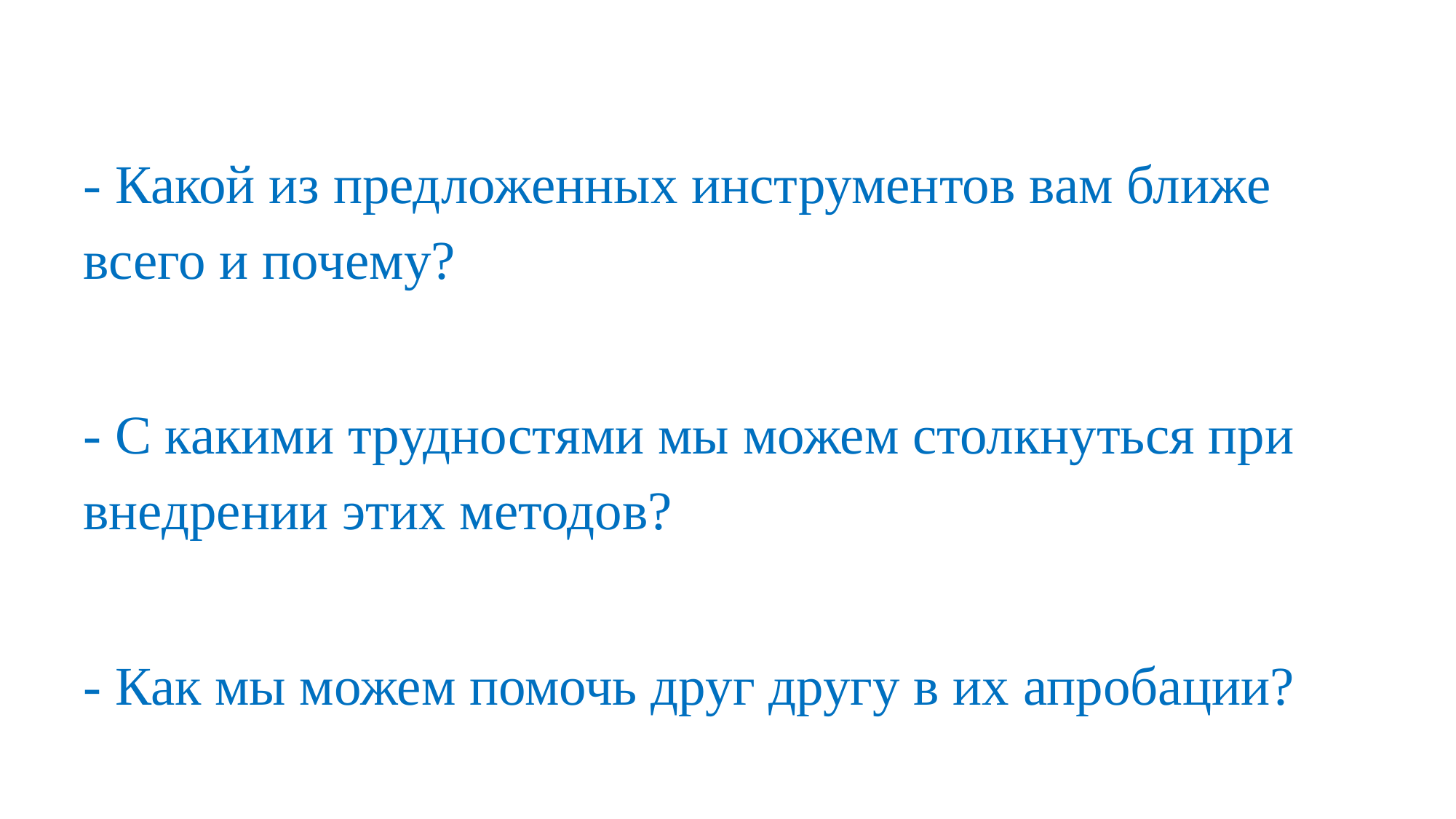

- Какой из предложенных инструментов вам ближе всего и почему?

- С какими трудностями мы можем столкнуться при внедрении этих методов?

- Как мы можем помочь друг другу в их апробации?